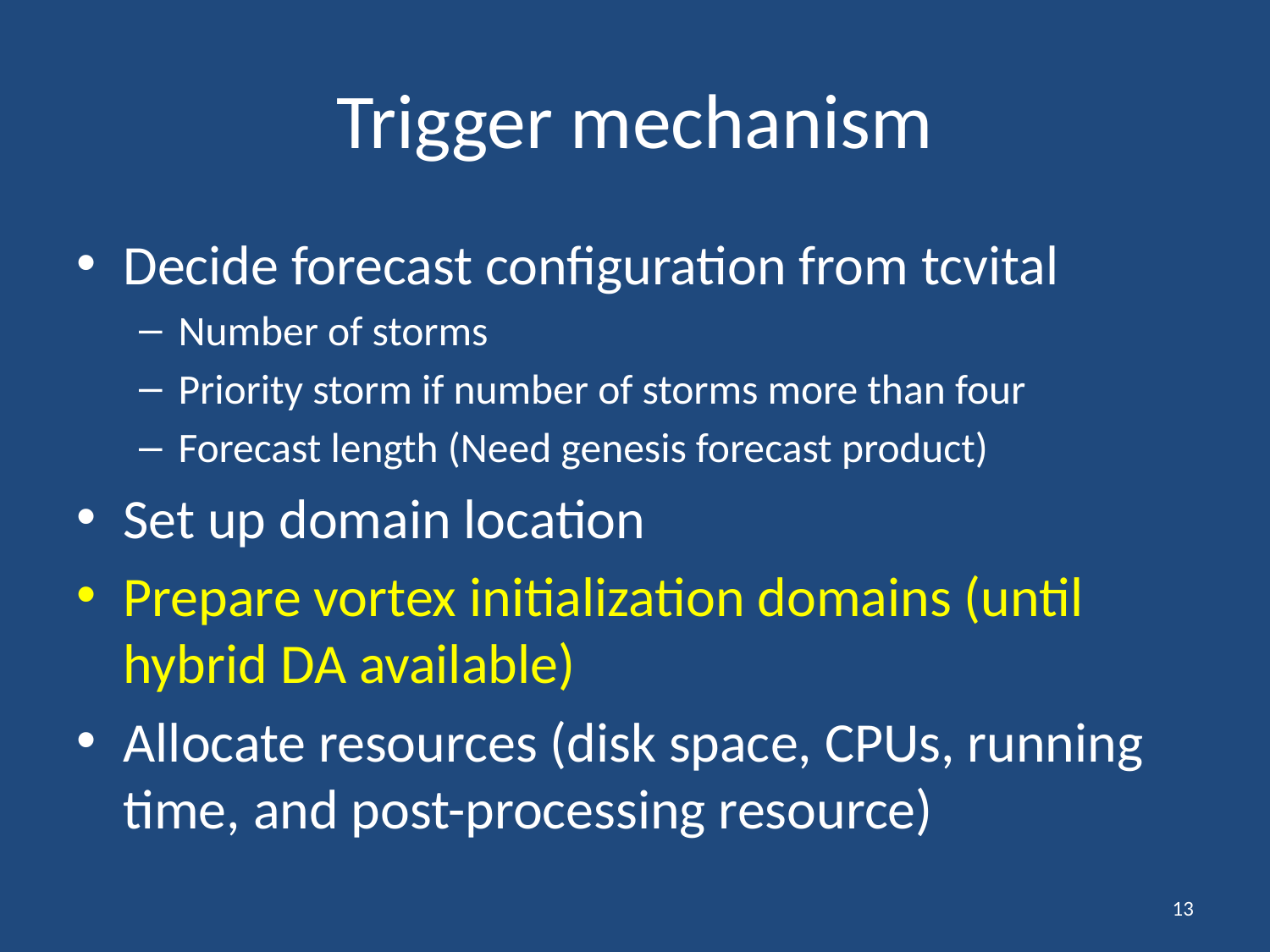

# Trigger mechanism
Decide forecast configuration from tcvital
Number of storms
Priority storm if number of storms more than four
Forecast length (Need genesis forecast product)
Set up domain location
Prepare vortex initialization domains (until hybrid DA available)
Allocate resources (disk space, CPUs, running time, and post-processing resource)
13